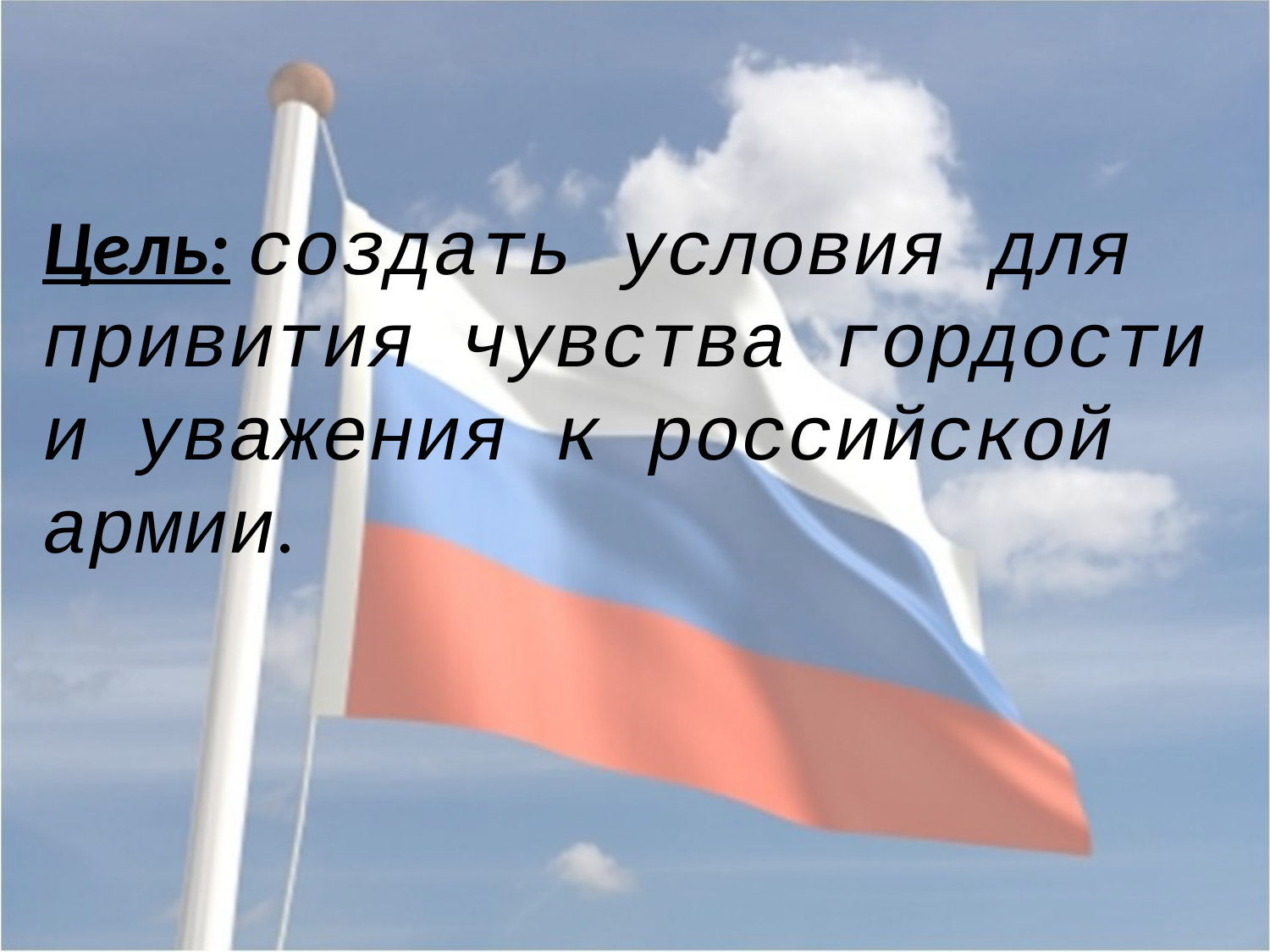

Цель: создать условия для привития чувства гордости и уважения к российской армии.